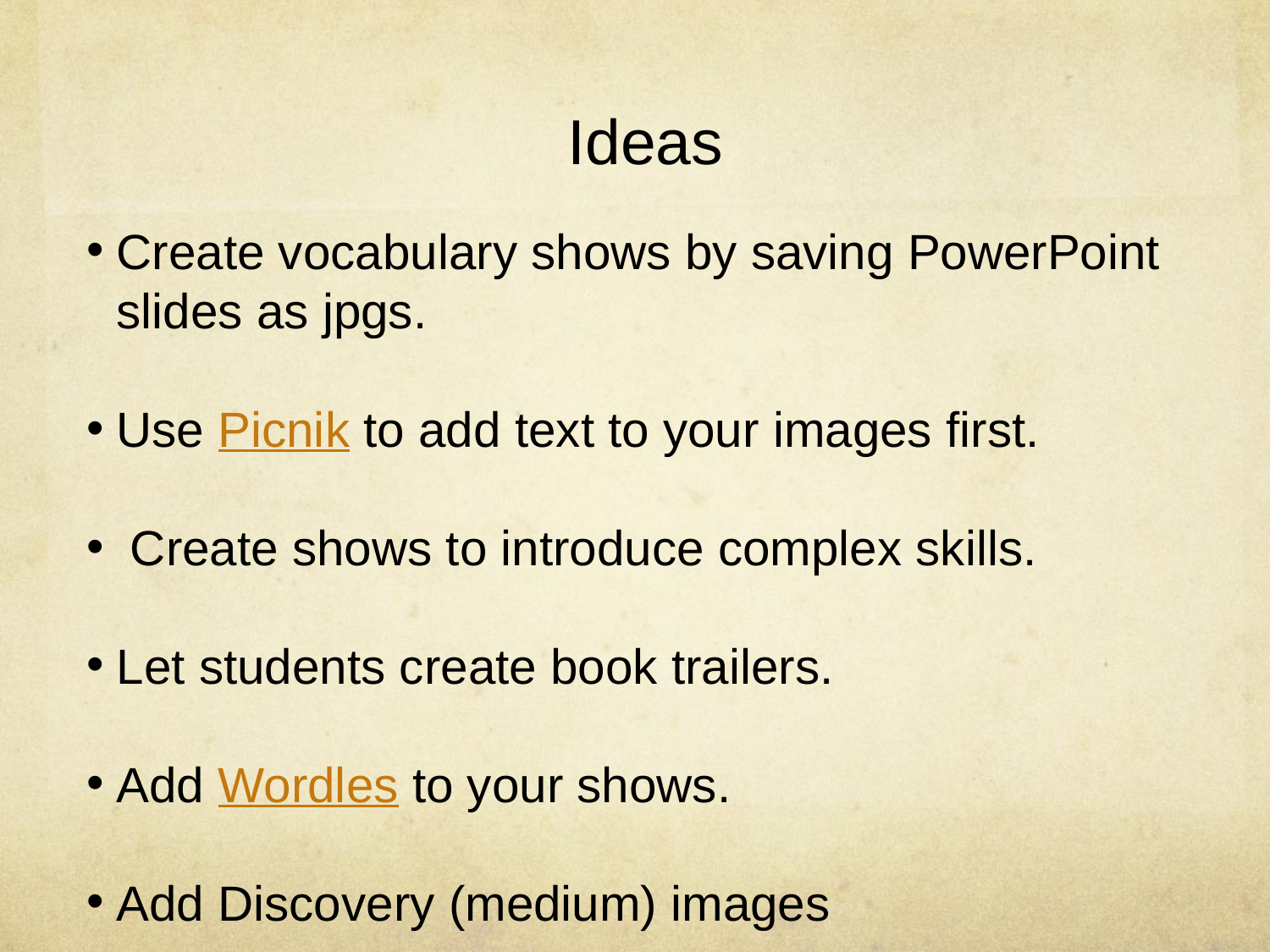

Ideas

Create vocabulary shows by saving PowerPoint slides as jpgs.

Use Picnik to add text to your images first.

 Create shows to introduce complex skills.

Let students create book trailers.

Add Wordles to your shows.

Add Discovery (medium) images